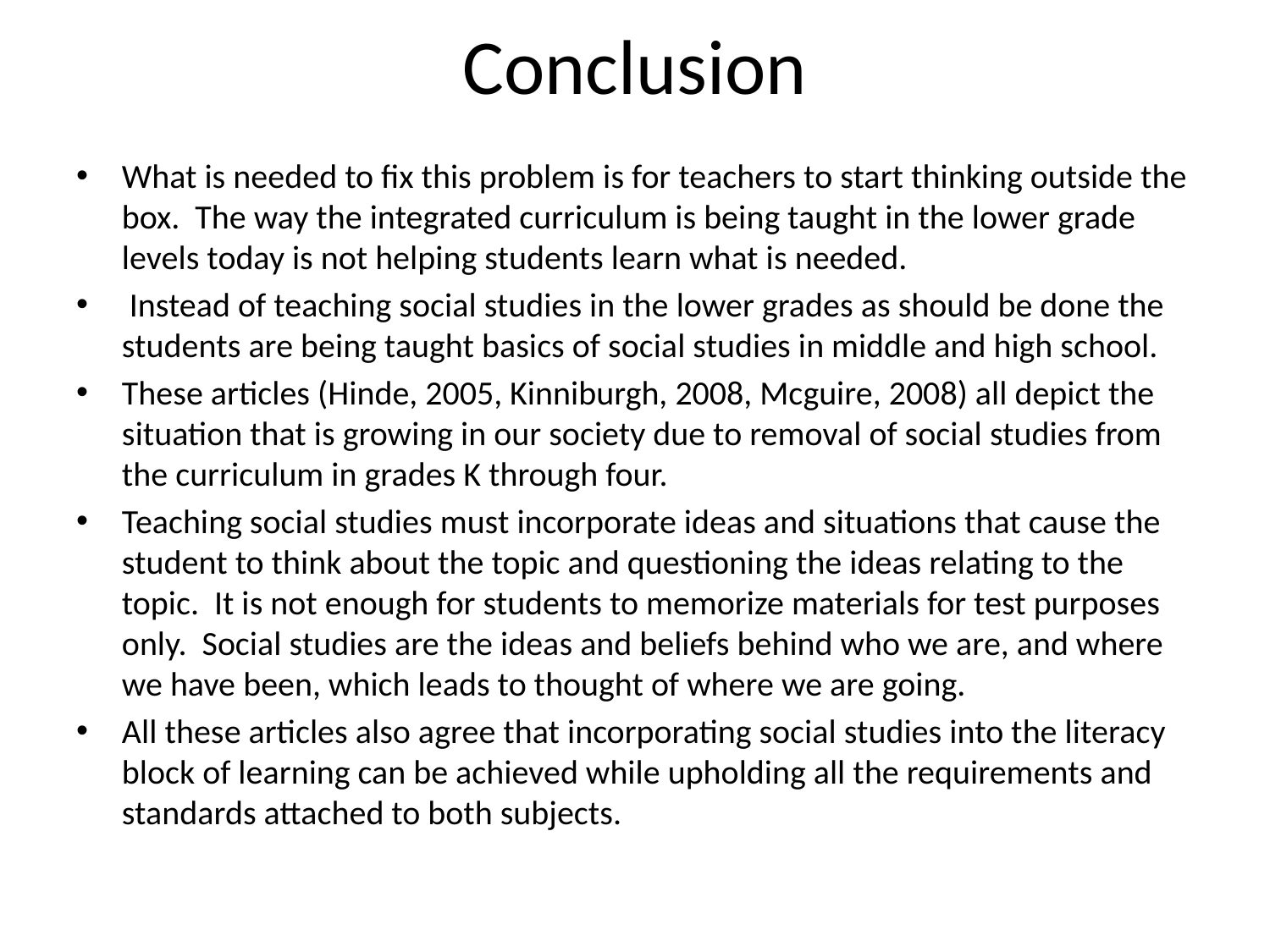

# Conclusion
What is needed to fix this problem is for teachers to start thinking outside the box.  The way the integrated curriculum is being taught in the lower grade levels today is not helping students learn what is needed.
 Instead of teaching social studies in the lower grades as should be done the students are being taught basics of social studies in middle and high school.
These articles (Hinde, 2005, Kinniburgh, 2008, Mcguire, 2008) all depict the situation that is growing in our society due to removal of social studies from the curriculum in grades K through four.
Teaching social studies must incorporate ideas and situations that cause the student to think about the topic and questioning the ideas relating to the topic.  It is not enough for students to memorize materials for test purposes only.  Social studies are the ideas and beliefs behind who we are, and where we have been, which leads to thought of where we are going.
All these articles also agree that incorporating social studies into the literacy block of learning can be achieved while upholding all the requirements and standards attached to both subjects.